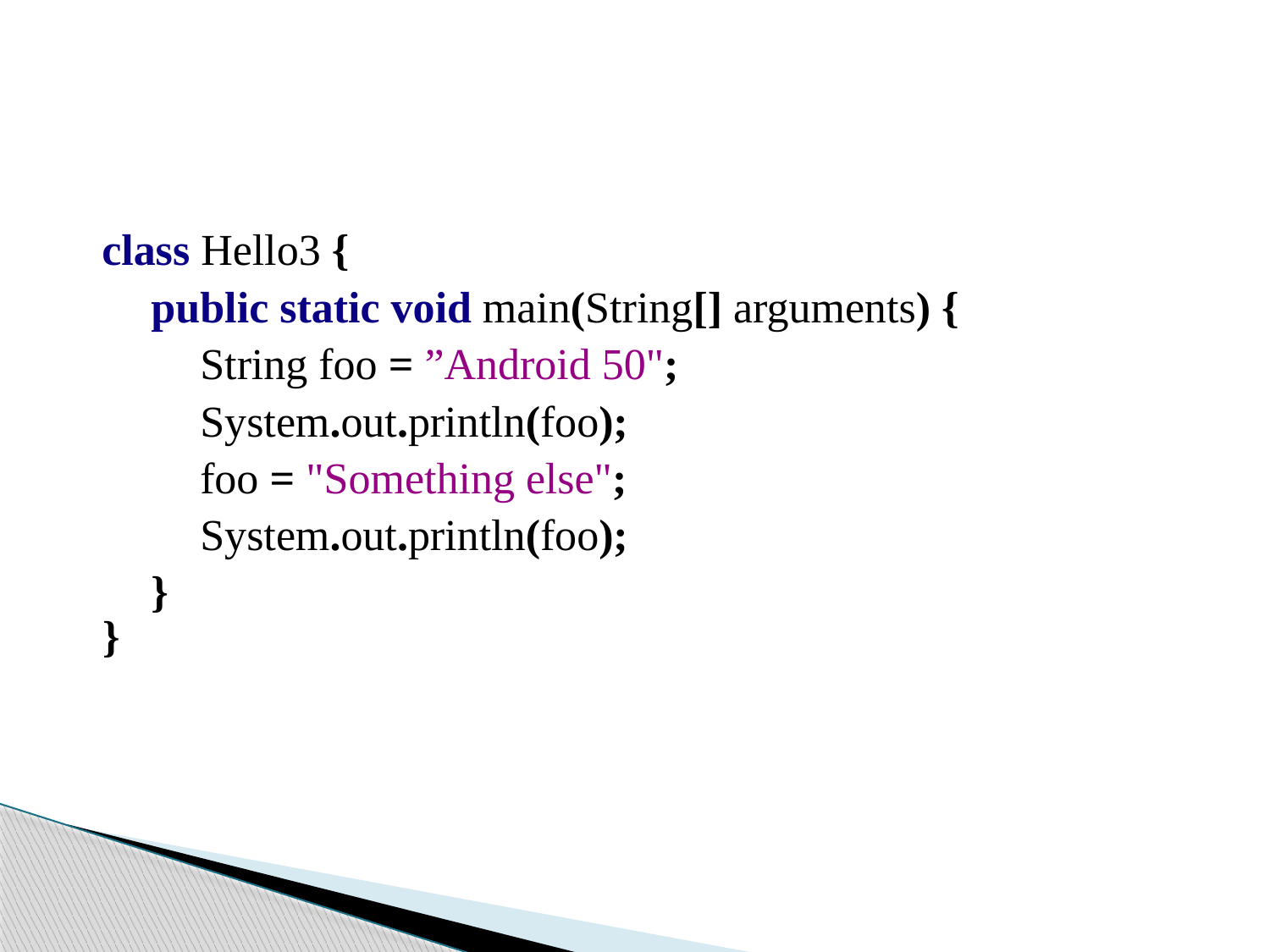

#

class Hello3 {
	public static void main(String[] arguments) {
		String foo = ”Android 50";
		System.out.println(foo);
		foo = "Something else";
		System.out.println(foo);
	}
}